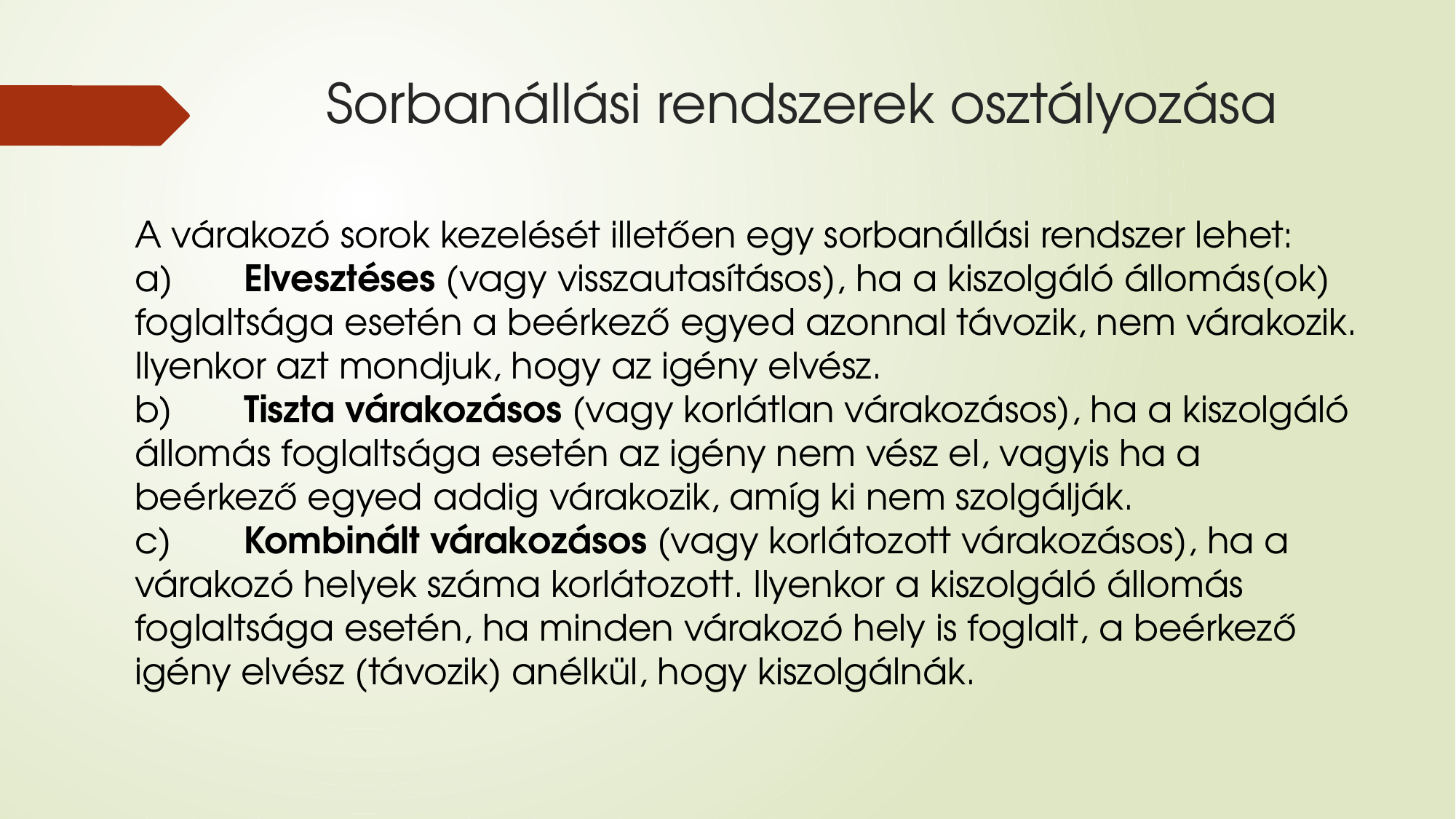

# Sorbanállási rendszerek osztályozása
A várakozó sorok kezelését illetően egy sorbanállási rendszer lehet:
a)	Elvesztéses (vagy visszautasításos), ha a kiszolgáló állomás(ok) foglaltsága esetén a beérkező egyed azonnal távozik, nem várakozik. Ilyenkor azt mondjuk, hogy az igény elvész.
b)	Tiszta várakozásos (vagy korlátlan várakozásos), ha a kiszolgáló állomás foglaltsága esetén az igény nem vész el, vagyis ha a beérkező egyed addig várakozik, amíg ki nem szolgálják.
c)	Kombinált várakozásos (vagy korlátozott várakozásos), ha a várakozó helyek száma korlátozott. Ilyenkor a kiszolgáló állomás foglaltsága esetén, ha minden várakozó hely is foglalt, a beérkező igény elvész (távozik) anélkül, hogy kiszolgálnák.